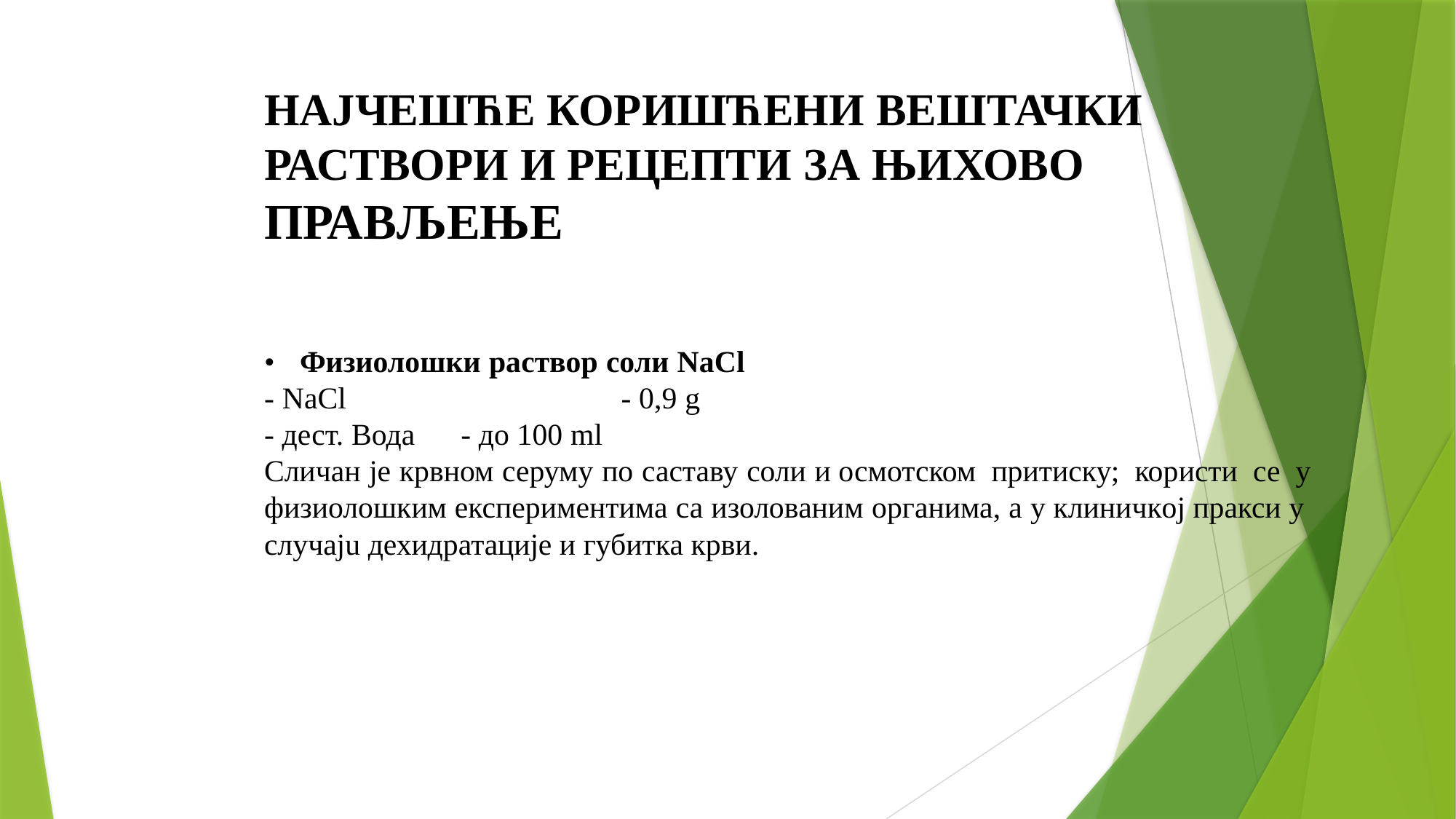

# НАЈЧЕШЋЕ КОРИШЋЕНИ ВЕШТАЧКИ РАСТВОРИ И РЕЦЕПТИ ЗА ЊИХОВО ПРАВЉЕЊЕ •   Физиолошки раствор соли NaCl - NaCl	             - 0,9 g - дест. Вода      - до 100 ml Сличан је крвном серуму по саставу соли и осмотском  притиску;  користи  се  у  физиолошким експериментима са изолованим органима, а у клиничкoj пракси у случајu дехидратације и губитка крви.